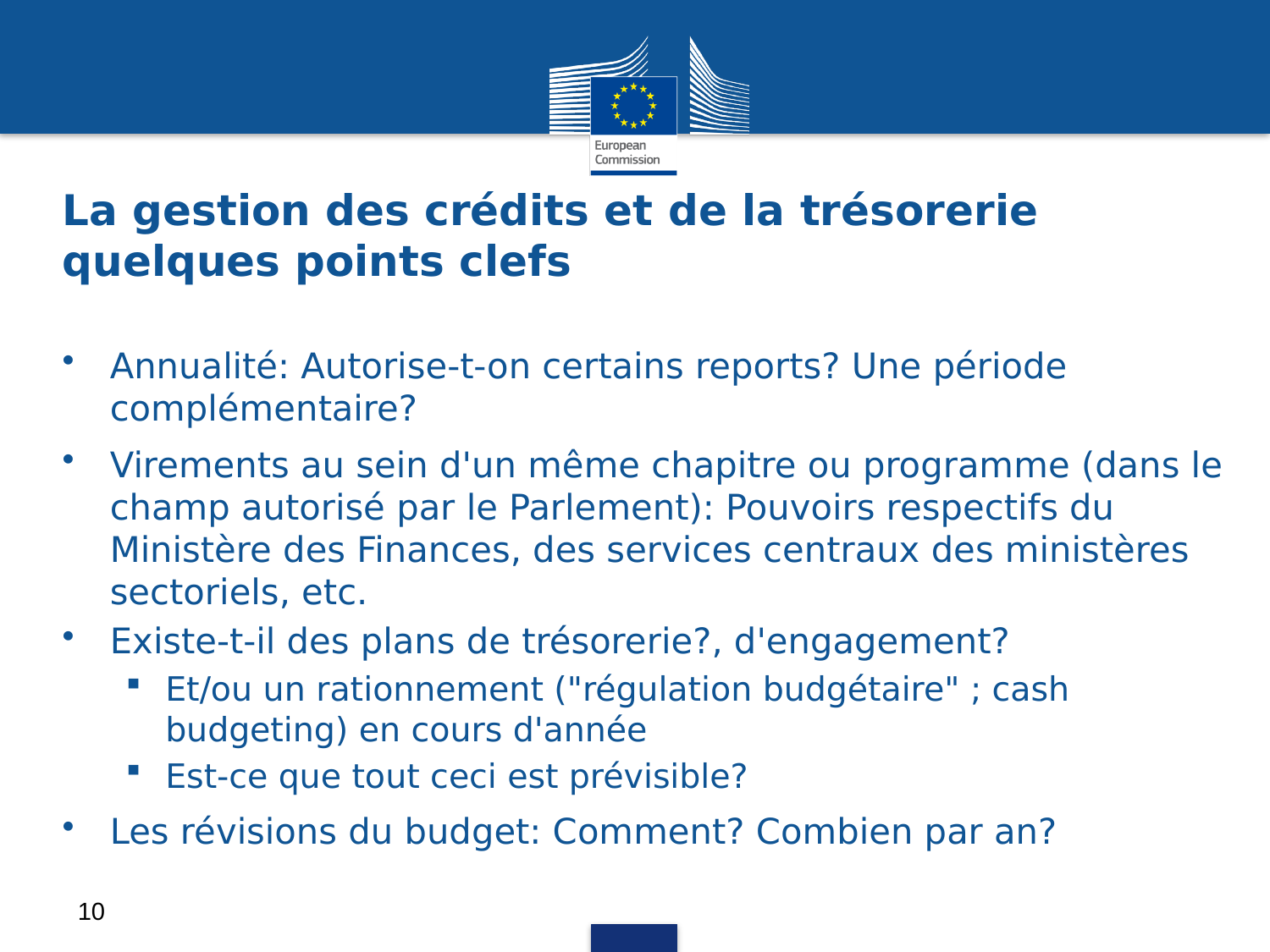

# La gestion des crédits et de la trésorerie quelques points clefs
Annualité: Autorise-t-on certains reports? Une période complémentaire?
Virements au sein d'un même chapitre ou programme (dans le champ autorisé par le Parlement): Pouvoirs respectifs du Ministère des Finances, des services centraux des ministères sectoriels, etc.
Existe-t-il des plans de trésorerie?, d'engagement?
Et/ou un rationnement ("régulation budgétaire" ; cash budgeting) en cours d'année
Est-ce que tout ceci est prévisible?
Les révisions du budget: Comment? Combien par an?

10